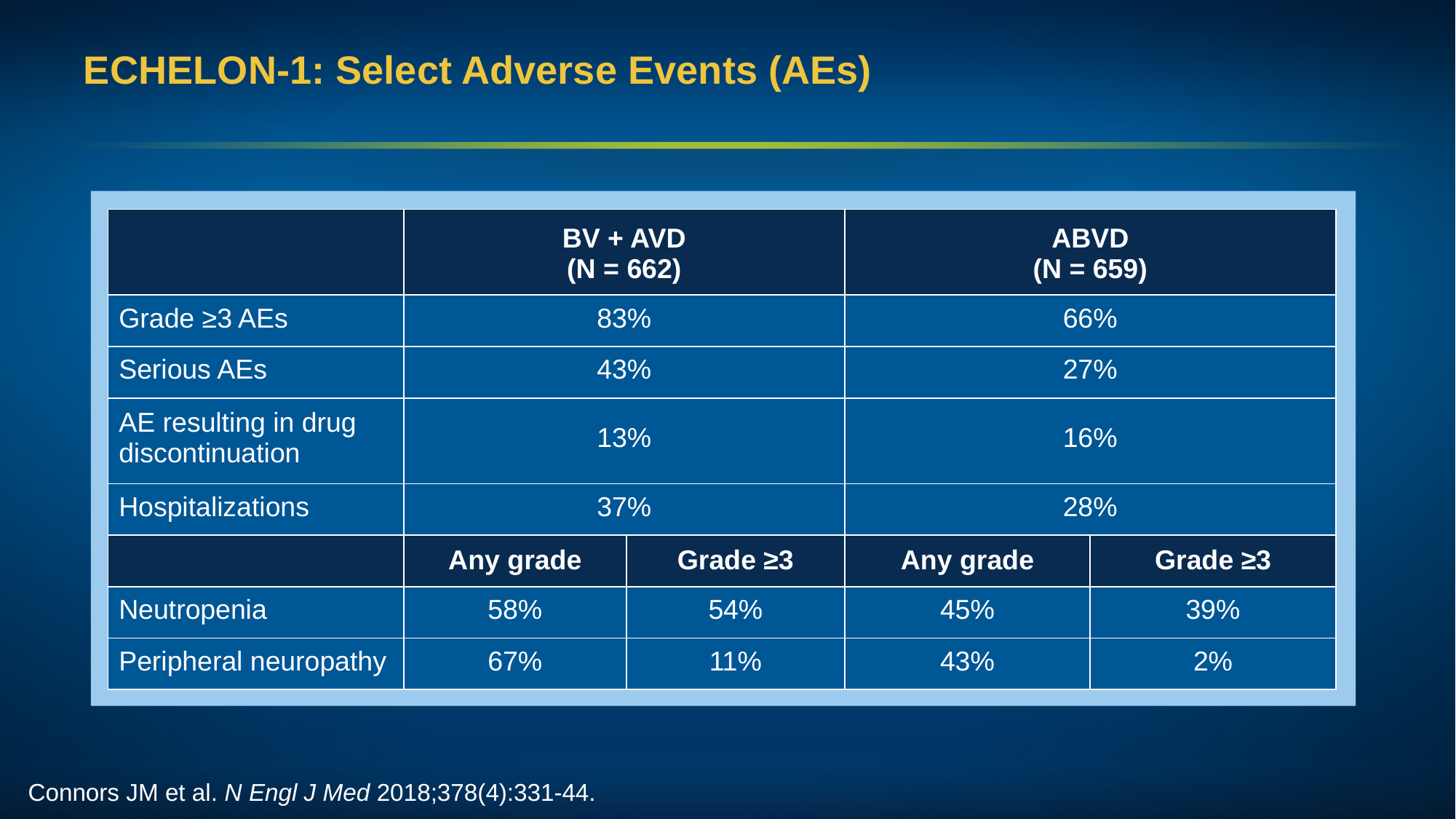

# ECHELON-1: Select Adverse Events (AEs)

|  | BV + AVD (N = 662) |  | ABVD (N = 659) |  |
| --- | --- | --- | --- | --- |
| Grade ≥3 AEs | 83% |  | 66% |  |
| Serious AEs | 43% |  | 27% |  |
| AE resulting in drug discontinuation | 13% |  | 16% |  |
| Hospitalizations | 37% |  | 28% |  |
|  | Any grade | Grade ≥3 | Any grade | Grade ≥3 |
| Neutropenia | 58% | 54% | 45% | 39% |
| Peripheral neuropathy | 67% | 11% | 43% | 2% |
Connors JM et al. N Engl J Med 2018;378(4):331-44.